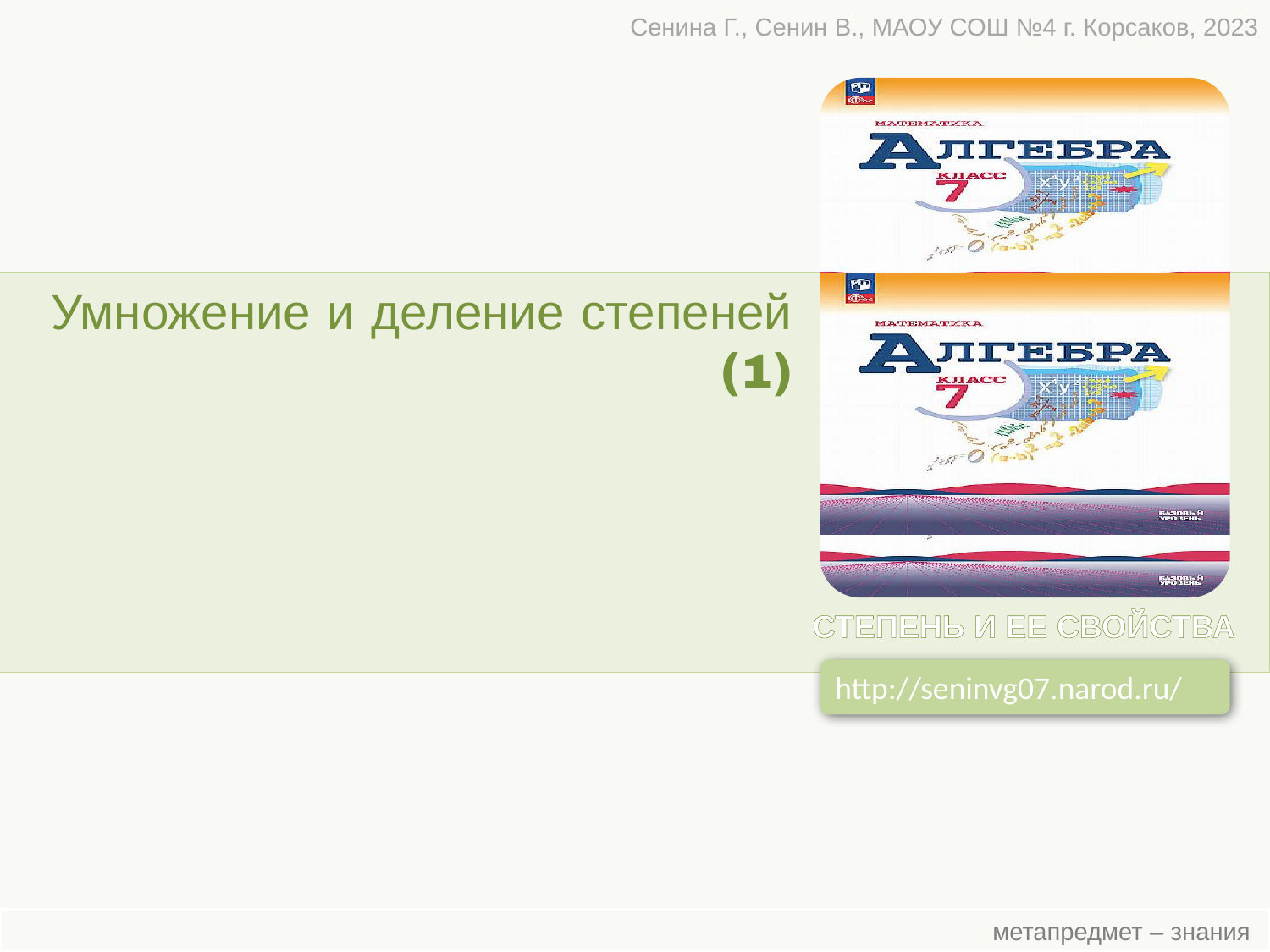

Сенина Г., Сенин В., МАОУ СОШ №4 г. Корсаков, 2023

Умножение и деление степеней (1)
СТЕПЕНЬ И ЕЕ СВОЙСТВА
http://seninvg07.narod.ru/
  метапредмет – знания